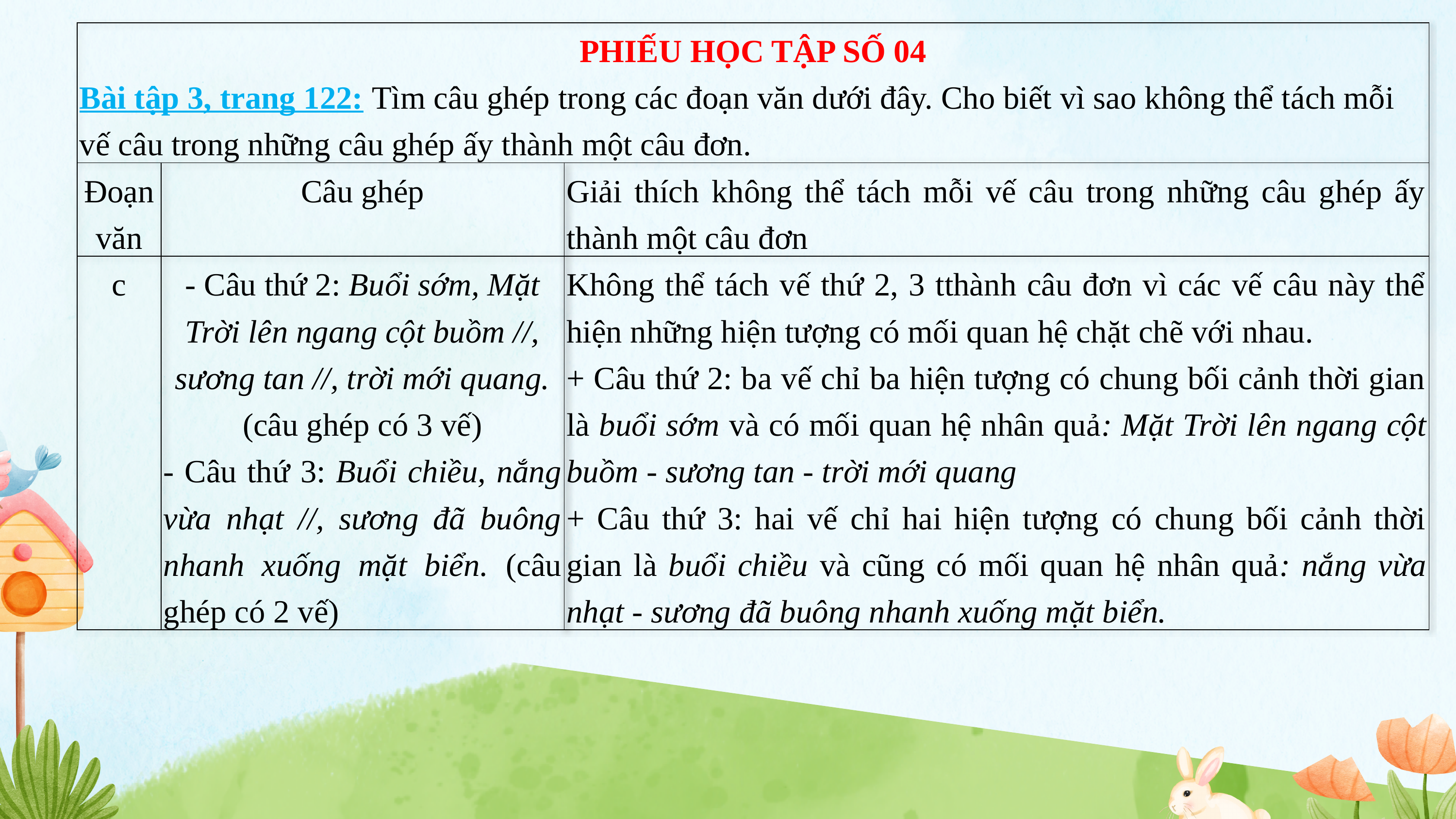

| PHIẾU HỌC TẬP SỐ 04 Bài tập 3, trang 122: Tìm câu ghép trong các đoạn văn dưới đây. Cho biết vì sao không thể tách mỗi vế câu trong những câu ghép ấy thành một câu đơn. |  |  |
| --- | --- | --- |
| Đoạn văn | Câu ghép | Giải thích không thể tách mỗi vế câu trong những câu ghép ấy thành một câu đơn |
| c | - Câu thứ 2: Buổi sớm, Mặt Trời lên ngang cột buồm //, sương tan //, trời mới quang. (câu ghép có 3 vế) - Câu thứ 3: Buổi chiều, nắng vừa nhạt //, sương đã buông nhanh xuống mặt biển. (câu ghép có 2 vế) | Không thể tách vế thứ 2, 3 tthành câu đơn vì các vế câu này thể hiện những hiện tượng có mối quan hệ chặt chẽ với nhau. + Câu thứ 2: ba vế chỉ ba hiện tượng có chung bối cảnh thời gian là buổi sớm và có mối quan hệ nhân quả: Mặt Trời lên ngang cột buồm - sương tan - trời mới quang + Câu thứ 3: hai vế chỉ hai hiện tượng có chung bối cảnh thời gian là buổi chiều và cũng có mối quan hệ nhân quả: nắng vừa nhạt - sương đã buông nhanh xuống mặt biển. |